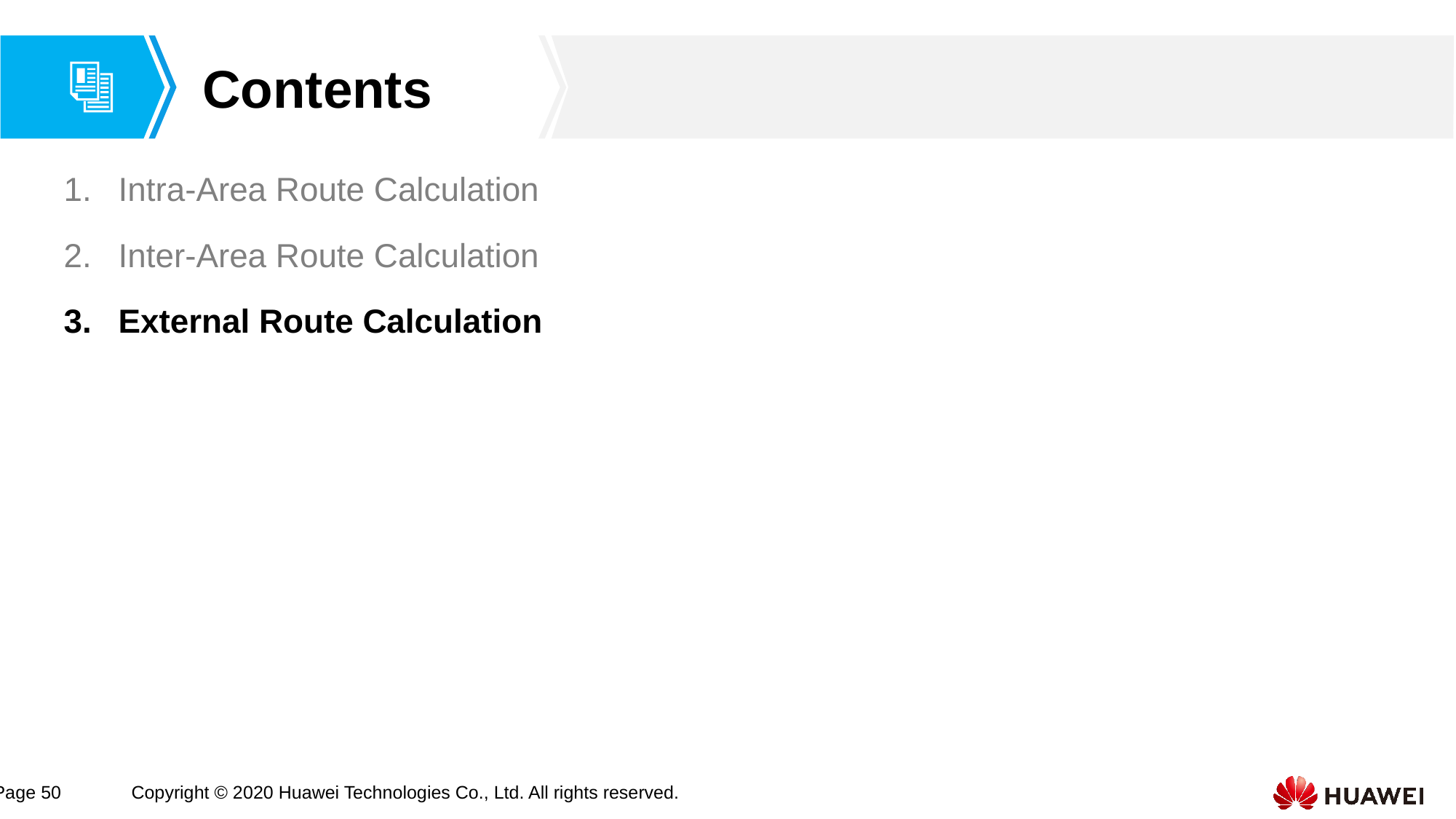

Intra-Area Route Calculation
Inter-Area Route Calculation
External Route Calculation